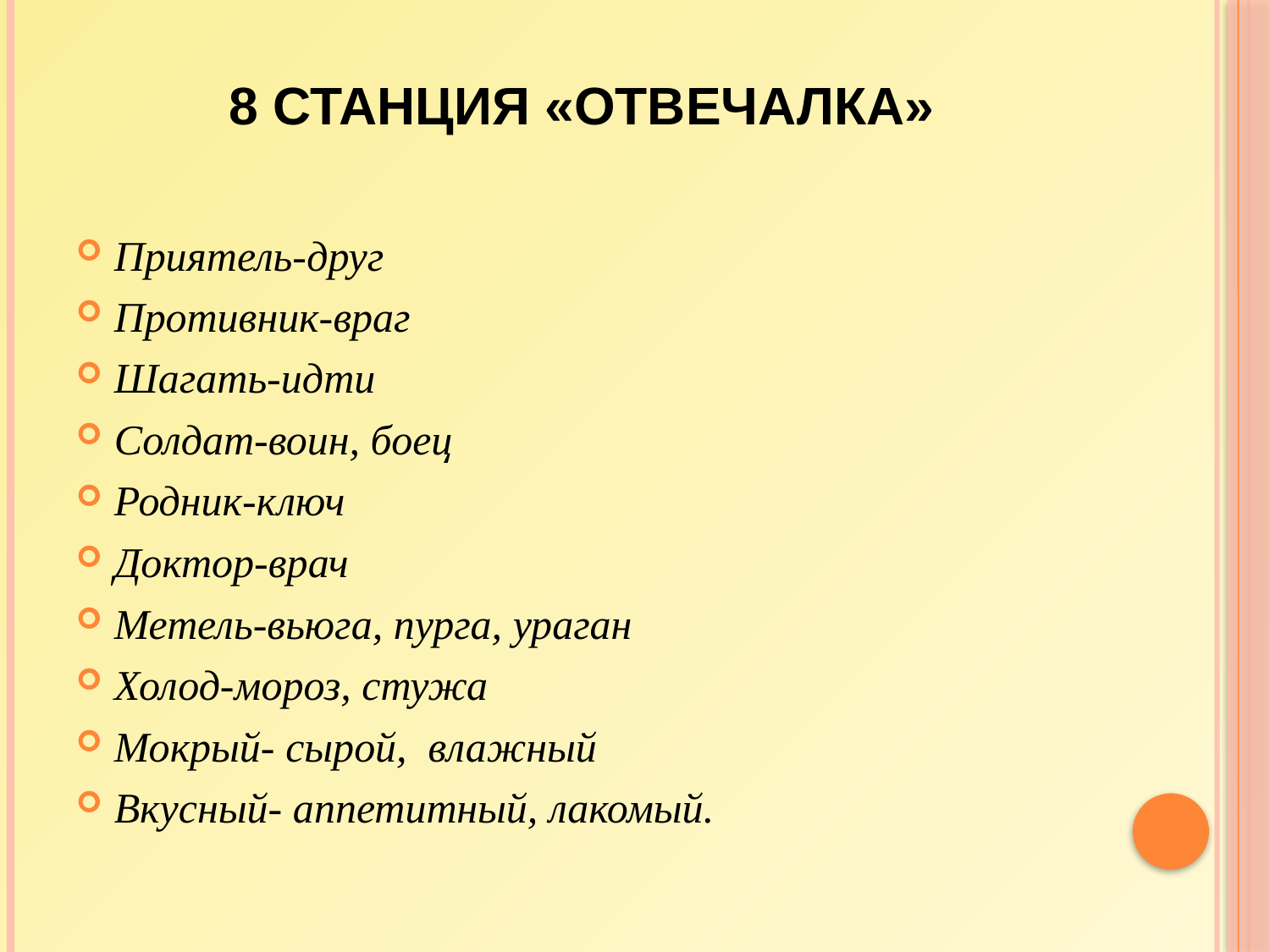

# 8 Станция «Отвечалка»
Приятель-друг
Противник-враг
Шагать-идти
Солдат-воин, боец
Родник-ключ
Доктор-врач
Метель-вьюга, пурга, ураган
Холод-мороз, стужа
Мокрый- сырой,  влажный
Вкусный- аппетитный, лакомый.